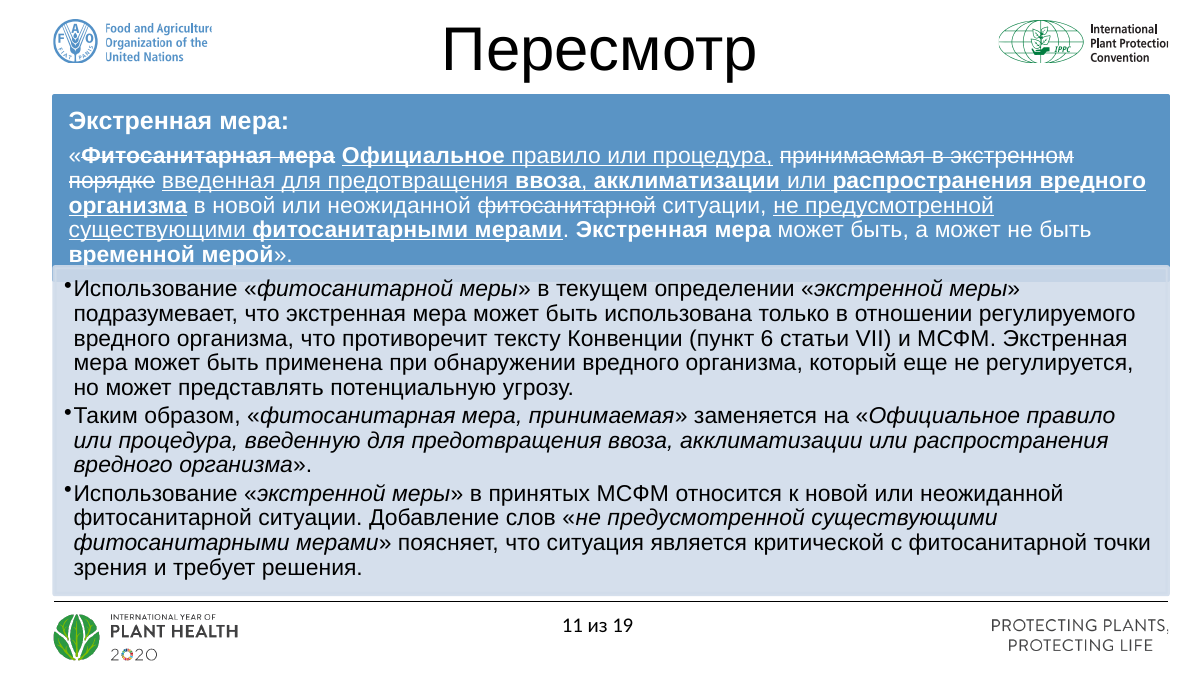

Пересмотр
Экстренная мера:
«Фитосанитарная мера Официальное правило или процедура, принимаемая в экстренном порядке введенная для предотвращения ввоза, акклиматизации или распространения вредного организма в новой или неожиданной фитосанитарной ситуации, не предусмотренной существующими фитосанитарными мерами. Экстренная мера может быть, а может не быть временной мерой».
Использование «фитосанитарной меры» в текущем определении «экстренной меры» подразумевает, что экстренная мера может быть использована только в отношении регулируемого вредного организма, что противоречит тексту Конвенции (пункт 6 статьи VII) и МСФМ. Экстренная мера может быть применена при обнаружении вредного организма, который еще не регулируется, но может представлять потенциальную угрозу.
Таким образом, «фитосанитарная мера, принимаемая» заменяется на «Официальное правило или процедура, введенную для предотвращения ввоза, акклиматизации или распространения вредного организма».
Использование «экстренной меры» в принятых МСФМ относится к новой или неожиданной фитосанитарной ситуации. Добавление слов «не предусмотренной существующими фитосанитарными мерами» поясняет, что ситуация является критической с фитосанитарной точки зрения и требует решения.
11 из 19